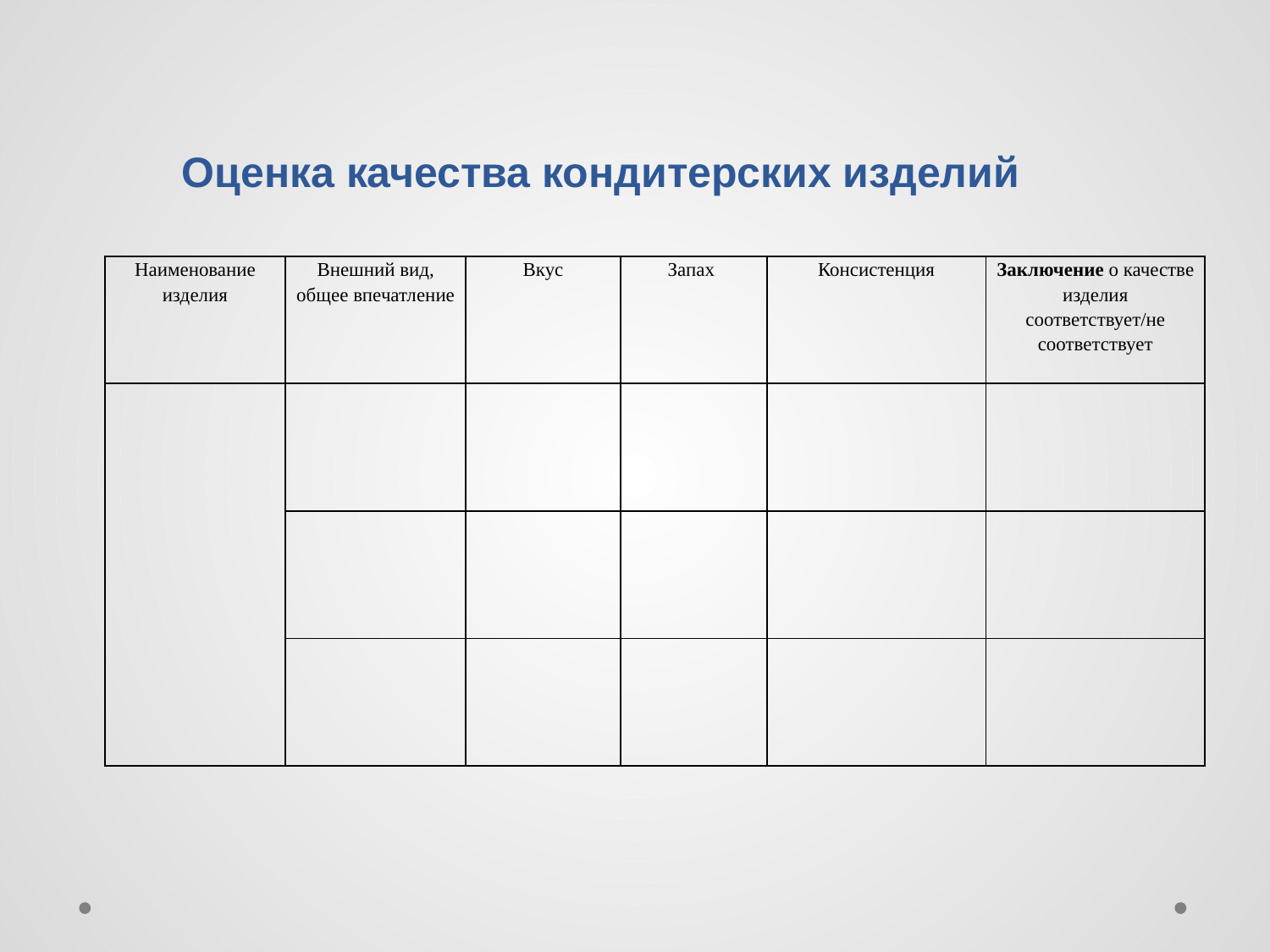

# Оценка качества кондитерских изделий
| Наименование изделия | Внешний вид, общее впечатление | Вкус | Запах | Консистенция | Заключение о качестве изделия соответствует/не соответствует |
| --- | --- | --- | --- | --- | --- |
|  |  |  |  |  |  |
|  |  |  |  |  |  |
|  |  |  |  |  |  |